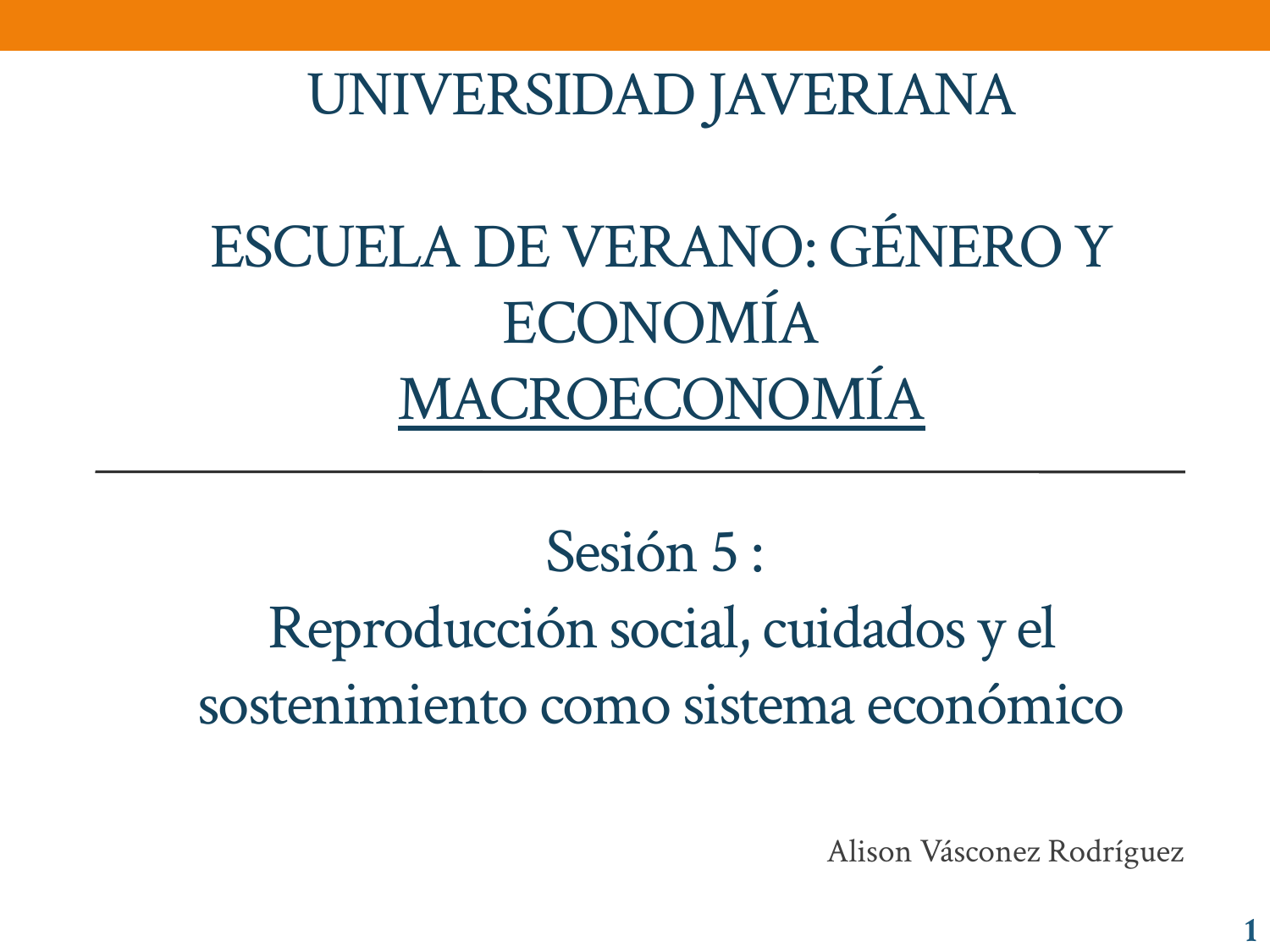

# UNIVERSIDAD JAVERIANA ESCUELA DE VERANO: GÉNERO Y ECONOMÍA Macroeconomía Sesión 5 : Reproducción social, cuidados y el sostenimiento como sistema económico

Alison Vásconez Rodríguez
1